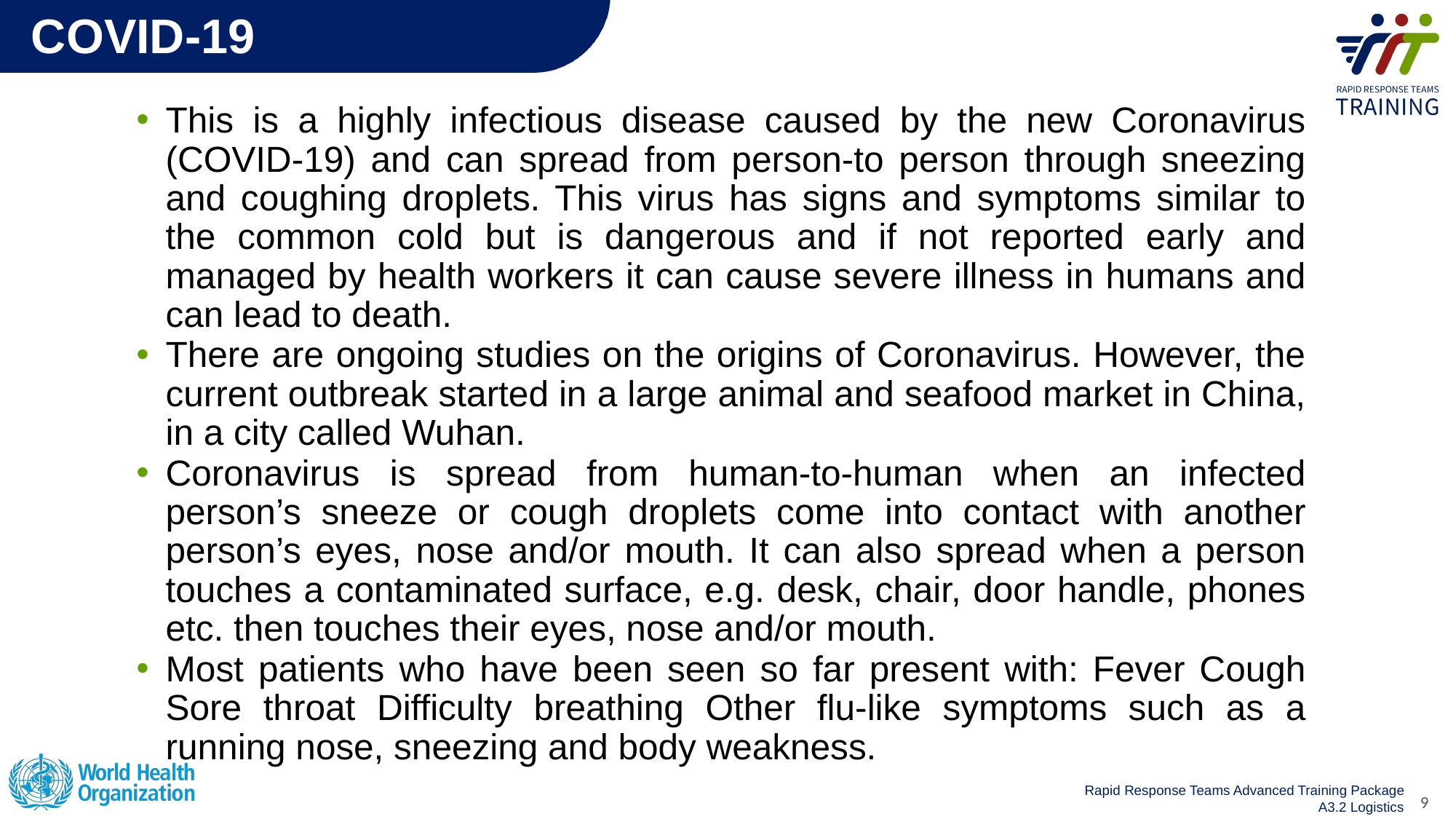

# COVID-19
This is a highly infectious disease caused by the new Coronavirus (COVID-19) and can spread from person-to person through sneezing and coughing droplets. This virus has signs and symptoms similar to the common cold but is dangerous and if not reported early and managed by health workers it can cause severe illness in humans and can lead to death.
There are ongoing studies on the origins of Coronavirus. However, the current outbreak started in a large animal and seafood market in China, in a city called Wuhan.
Coronavirus is spread from human-to-human when an infected person’s sneeze or cough droplets come into contact with another person’s eyes, nose and/or mouth. It can also spread when a person touches a contaminated surface, e.g. desk, chair, door handle, phones etc. then touches their eyes, nose and/or mouth.
Most patients who have been seen so far present with: Fever Cough Sore throat Difficulty breathing Other flu-like symptoms such as a running nose, sneezing and body weakness.
9